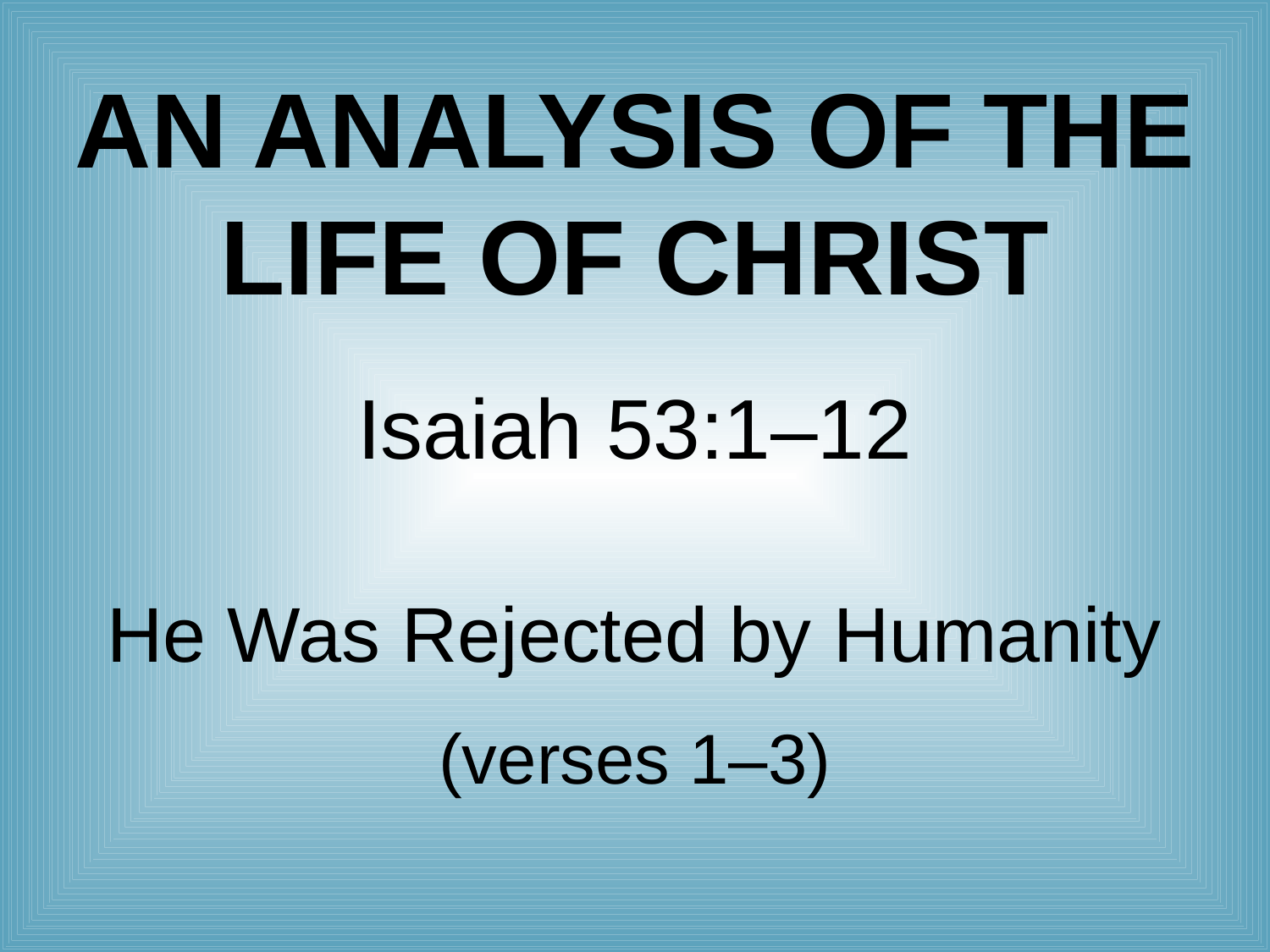

# An Analysis of the Life of Christ
Isaiah 53:1–12

He Was Rejected by Humanity
(verses 1–3)